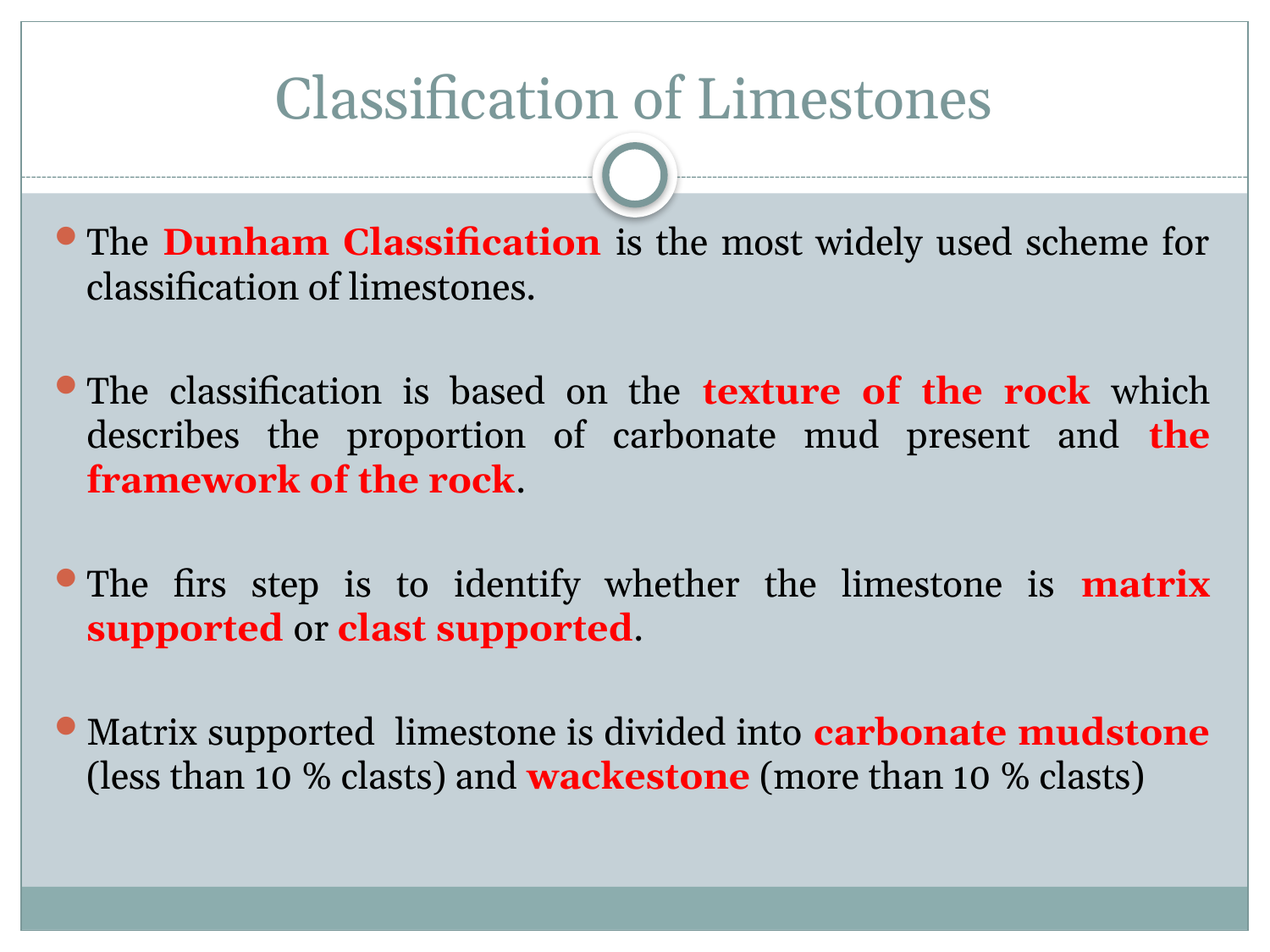

# Classification of Limestones
The Dunham Classification is the most widely used scheme for classification of limestones.

The classification is based on the texture of the rock which describes the proportion of carbonate mud present and the framework of the rock.

The firs step is to identify whether the limestone is matrix supported or clast supported.

Matrix supported  limestone is divided into carbonate mudstone (less than 10 % clasts) and wackestone (more than 10 % clasts)